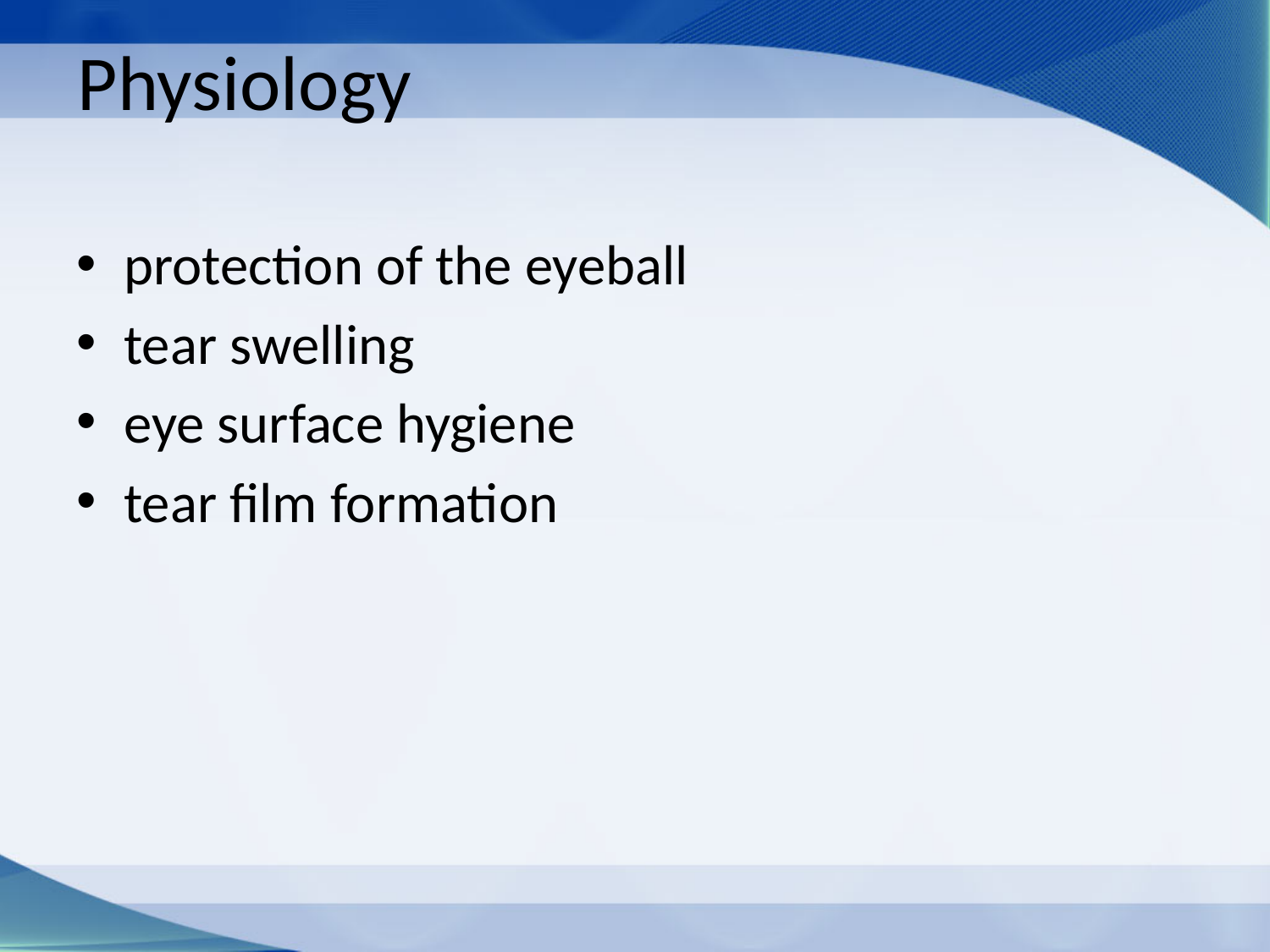

# Physiology
protection of the eyeball
tear swelling
eye surface hygiene
tear film formation